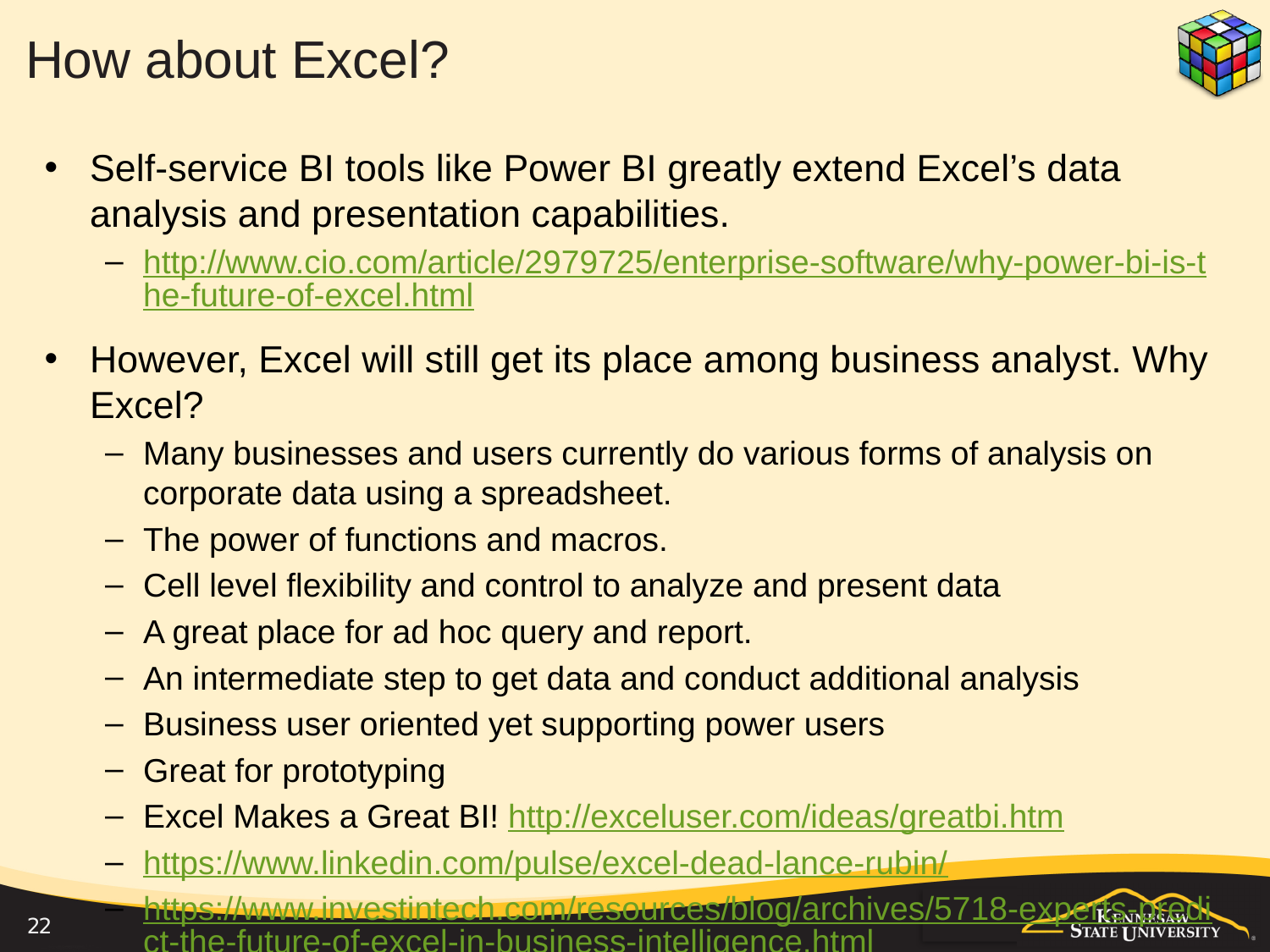

# How about Excel?
Self-service BI tools like Power BI greatly extend Excel’s data analysis and presentation capabilities.
http://www.cio.com/article/2979725/enterprise-software/why-power-bi-is-the-future-of-excel.html
However, Excel will still get its place among business analyst. Why Excel?
Many businesses and users currently do various forms of analysis on corporate data using a spreadsheet.
The power of functions and macros.
Cell level flexibility and control to analyze and present data
A great place for ad hoc query and report.
An intermediate step to get data and conduct additional analysis
Business user oriented yet supporting power users
Great for prototyping
Excel Makes a Great BI! http://exceluser.com/ideas/greatbi.htm
https://www.linkedin.com/pulse/excel-dead-lance-rubin/
https://www.investintech.com/resources/blog/archives/5718-experts-predict-the-future-of-excel-in-business-intelligence.html
22